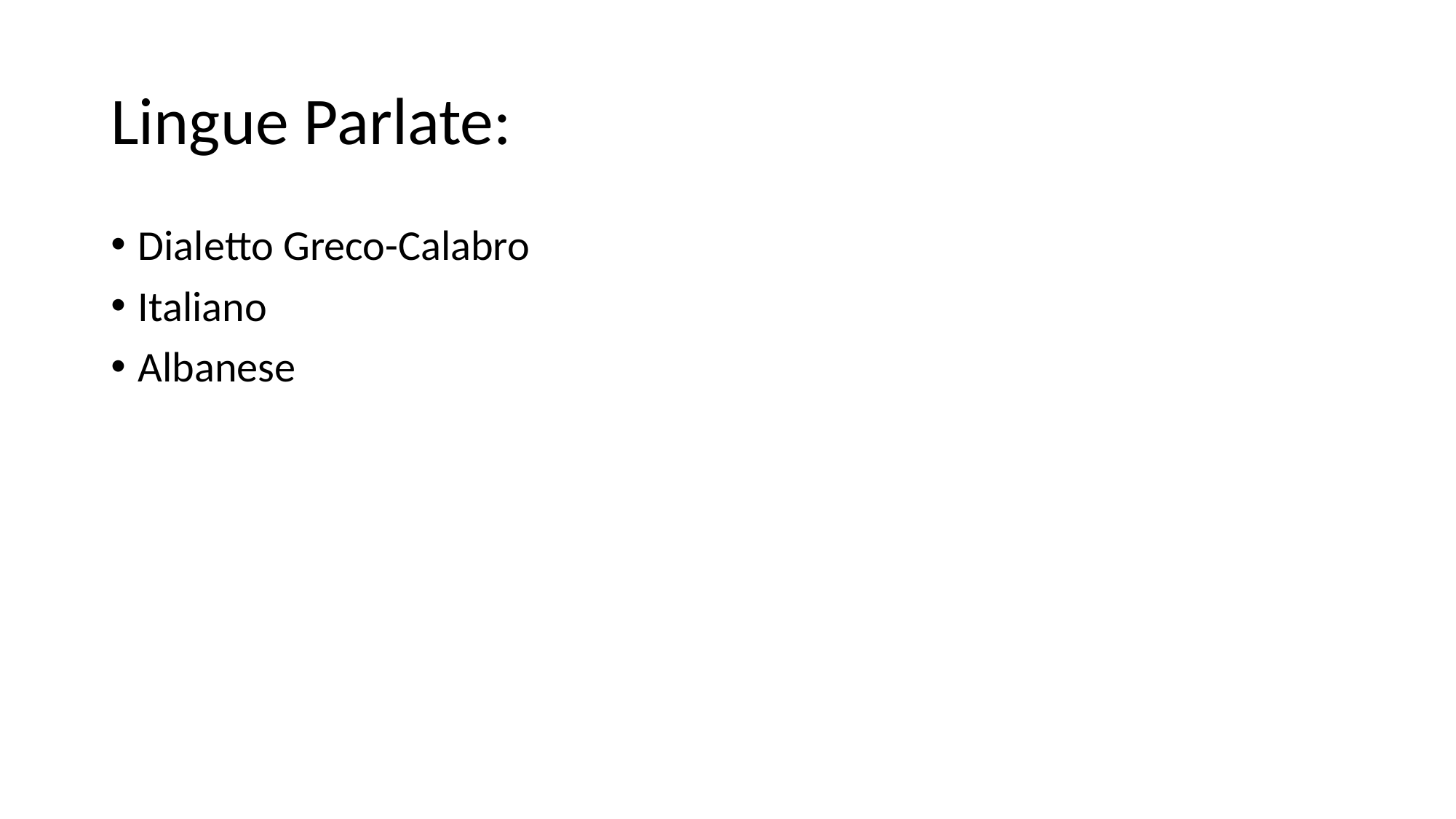

# Lingue Parlate:
Dialetto Greco-Calabro
Italiano
Albanese